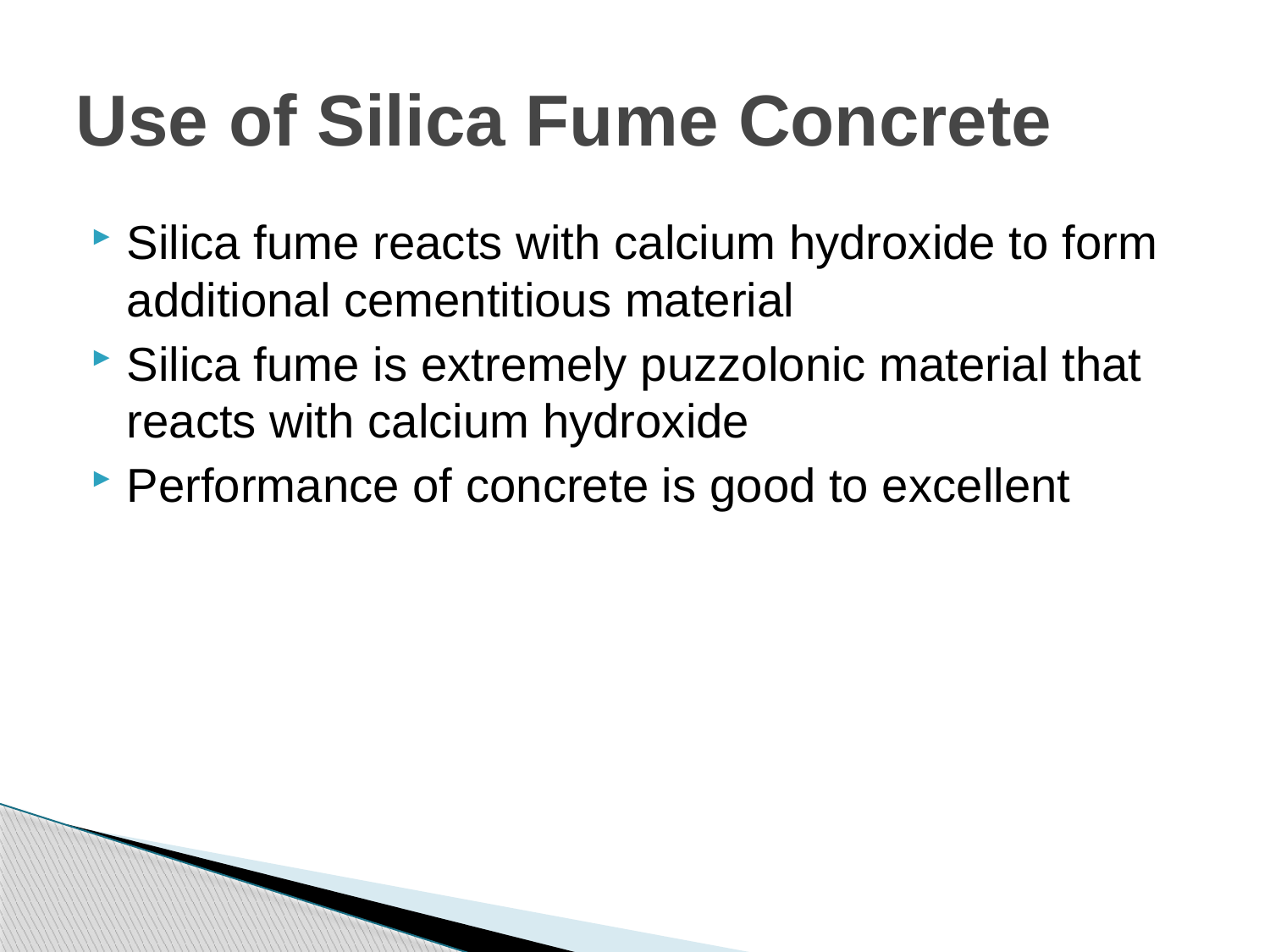

# Use of Silica Fume Concrete
Silica fume reacts with calcium hydroxide to form additional cementitious material
Silica fume is extremely puzzolonic material that reacts with calcium hydroxide
Performance of concrete is good to excellent